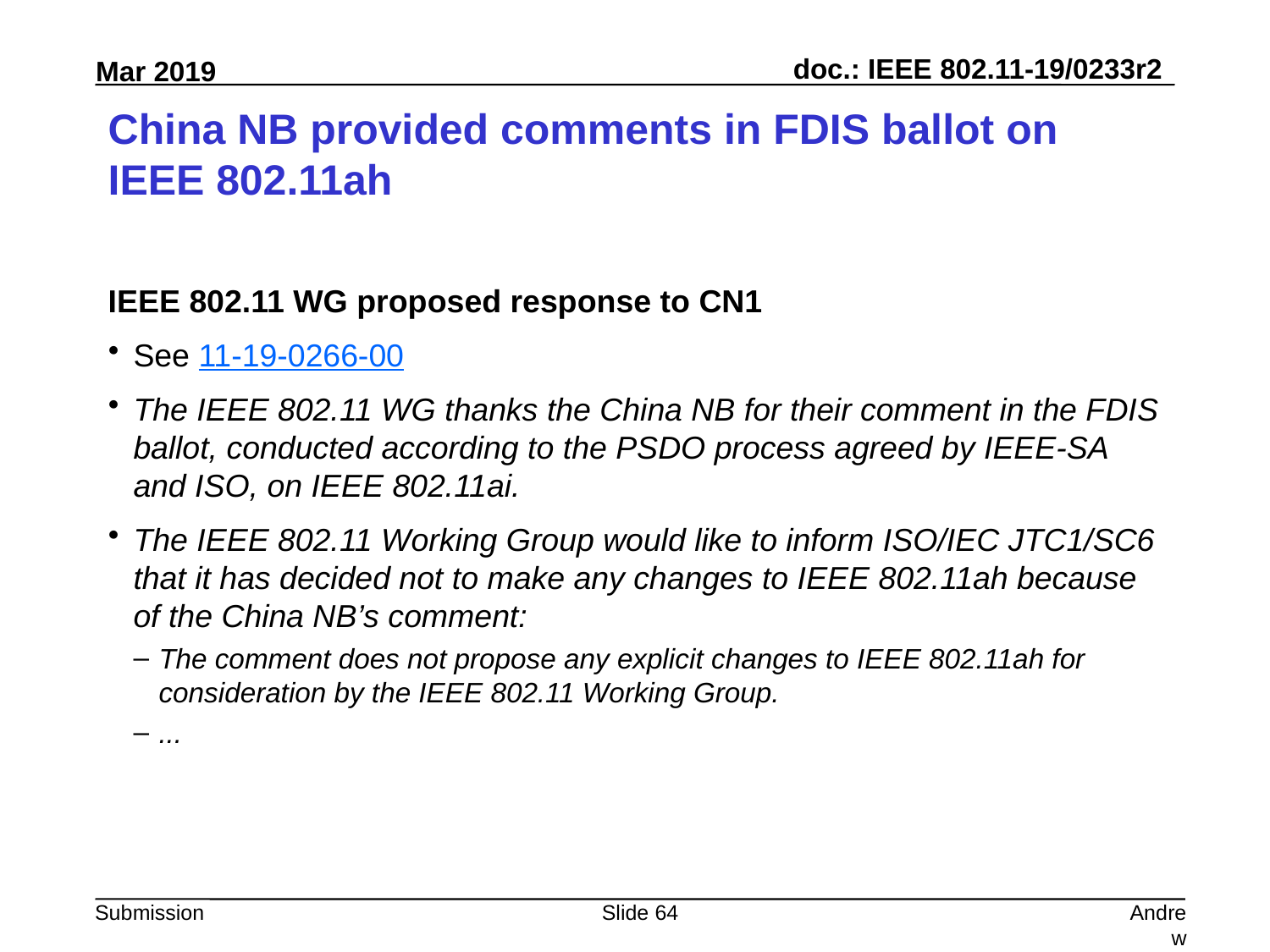

# China NB provided comments in FDIS ballot on IEEE 802.11ah
IEEE 802.11 WG proposed response to CN1
See 11-19-0266-00
The IEEE 802.11 WG thanks the China NB for their comment in the FDIS ballot, conducted according to the PSDO process agreed by IEEE-SA and ISO, on IEEE 802.11ai.
The IEEE 802.11 Working Group would like to inform ISO/IEC JTC1/SC6 that it has decided not to make any changes to IEEE 802.11ah because of the China NB’s comment:
The comment does not propose any explicit changes to IEEE 802.11ah for consideration by the IEEE 802.11 Working Group.
...
Slide 64
Andrew Myles, Cisco